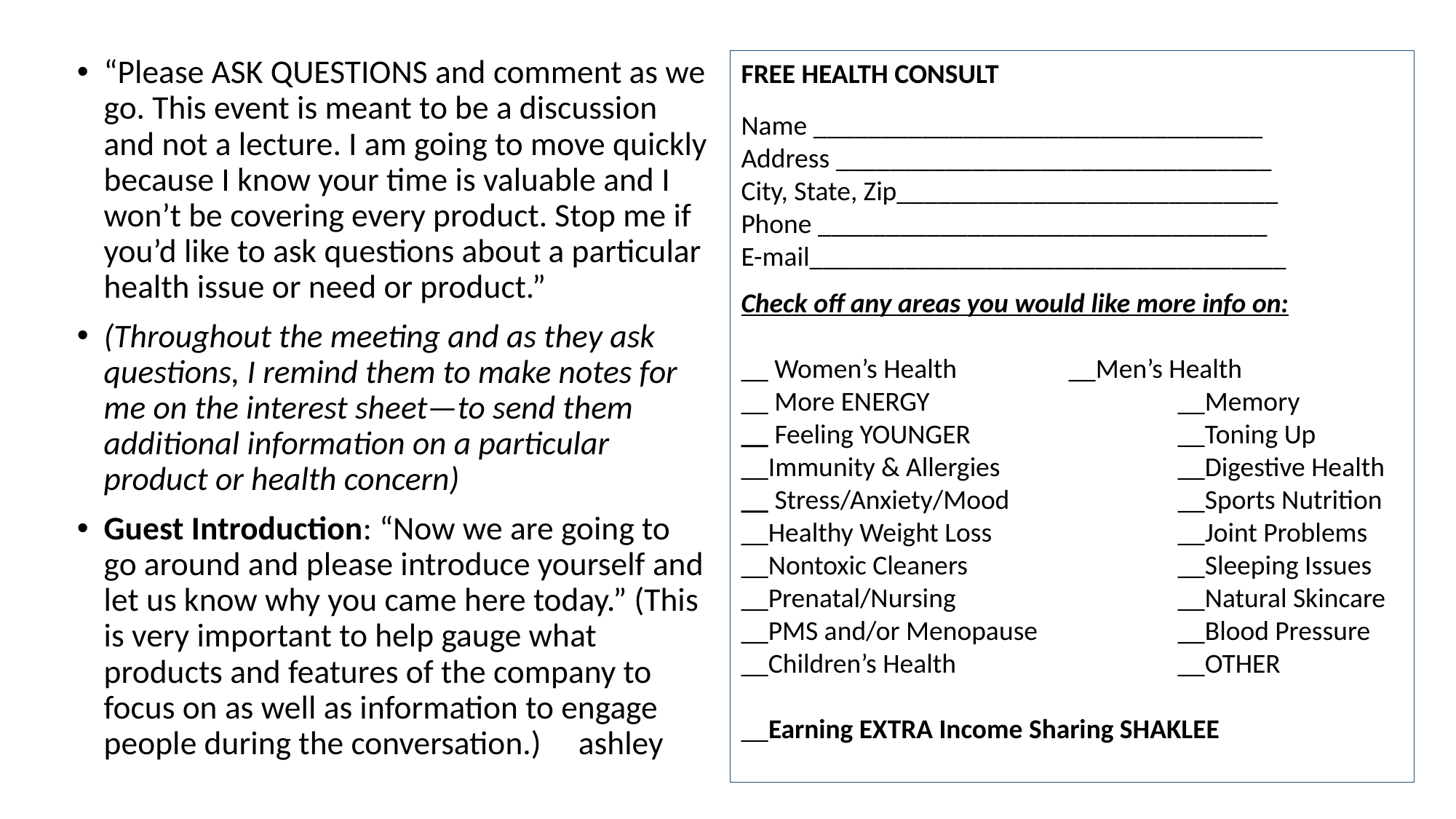

“Please ASK QUESTIONS and comment as we go. This event is meant to be a discussion and not a lecture. I am going to move quickly because I know your time is valuable and I won’t be covering every product. Stop me if you’d like to ask questions about a particular health issue or need or product.”
(Throughout the meeting and as they ask questions, I remind them to make notes for me on the interest sheet—to send them additional information on a particular product or health concern)
Guest Introduction: “Now we are going to go around and please introduce yourself and let us know why you came here today.” (This is very important to help gauge what products and features of the company to focus on as well as information to engage people during the conversation.)     ashley

FREE HEALTH CONSULT

Name _________________________________

Address ________________________________

City, State, Zip____________________________

Phone _________________________________

E-mail___________________________________

Check off any areas you would like more info on:

__ Women’s Health		__Men’s Health
__ More ENERGY 			__Memory
__ Feeling YOUNGER		__Toning Up
__Immunity & Allergies 		__Digestive Health
__ Stress/Anxiety/Mood		__Sports Nutrition
__Healthy Weight Loss		__Joint Problems
__Nontoxic Cleaners		__Sleeping Issues
__Prenatal/Nursing 		__Natural Skincare
__PMS and/or Menopause 		__Blood Pressure
__Children’s Health 		__OTHER

__Earning EXTRA Income Sharing SHAKLEE